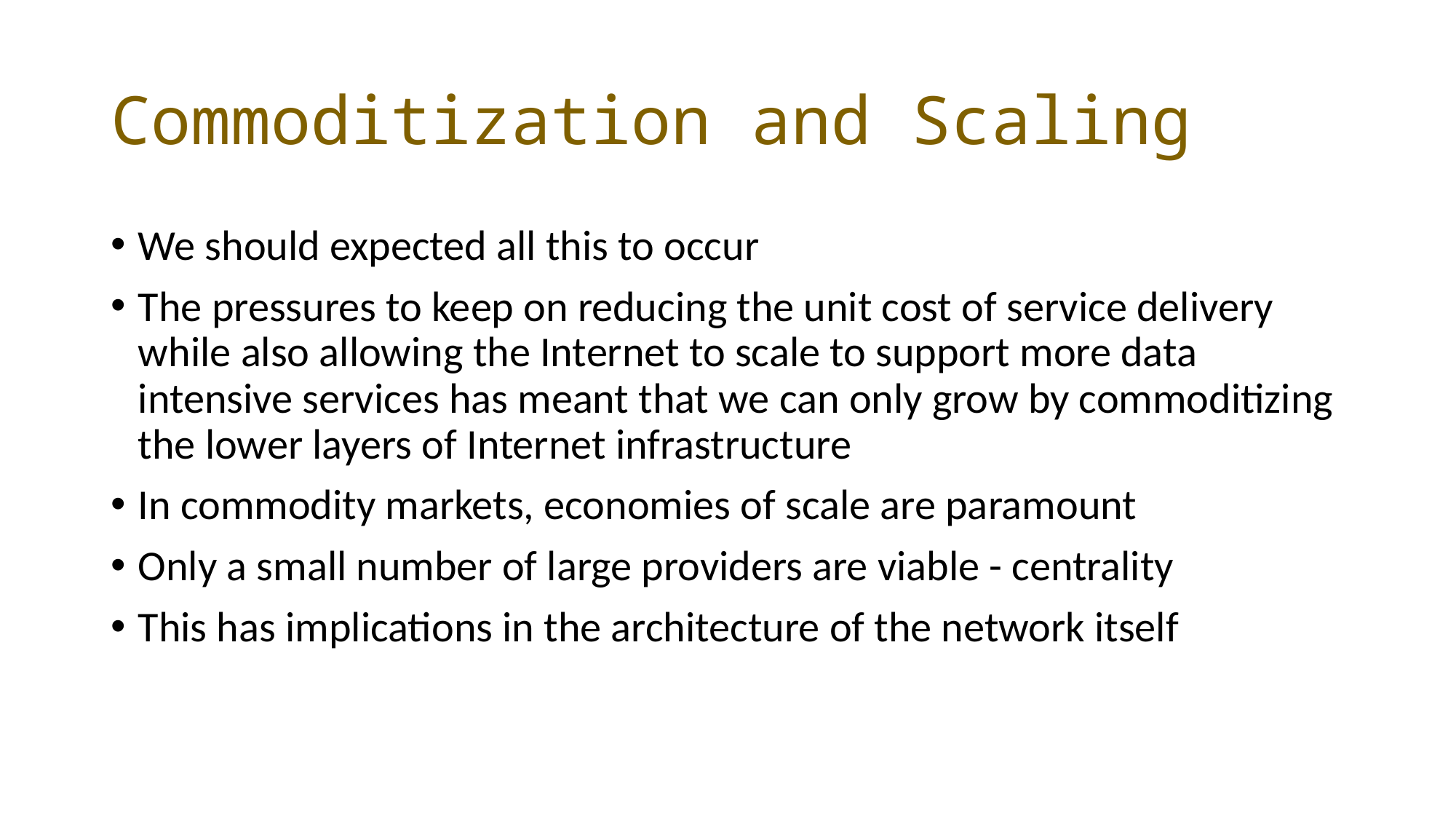

# Commoditization and Scaling
We should expected all this to occur
The pressures to keep on reducing the unit cost of service delivery while also allowing the Internet to scale to support more data intensive services has meant that we can only grow by commoditizing the lower layers of Internet infrastructure
In commodity markets, economies of scale are paramount
Only a small number of large providers are viable - centrality
This has implications in the architecture of the network itself